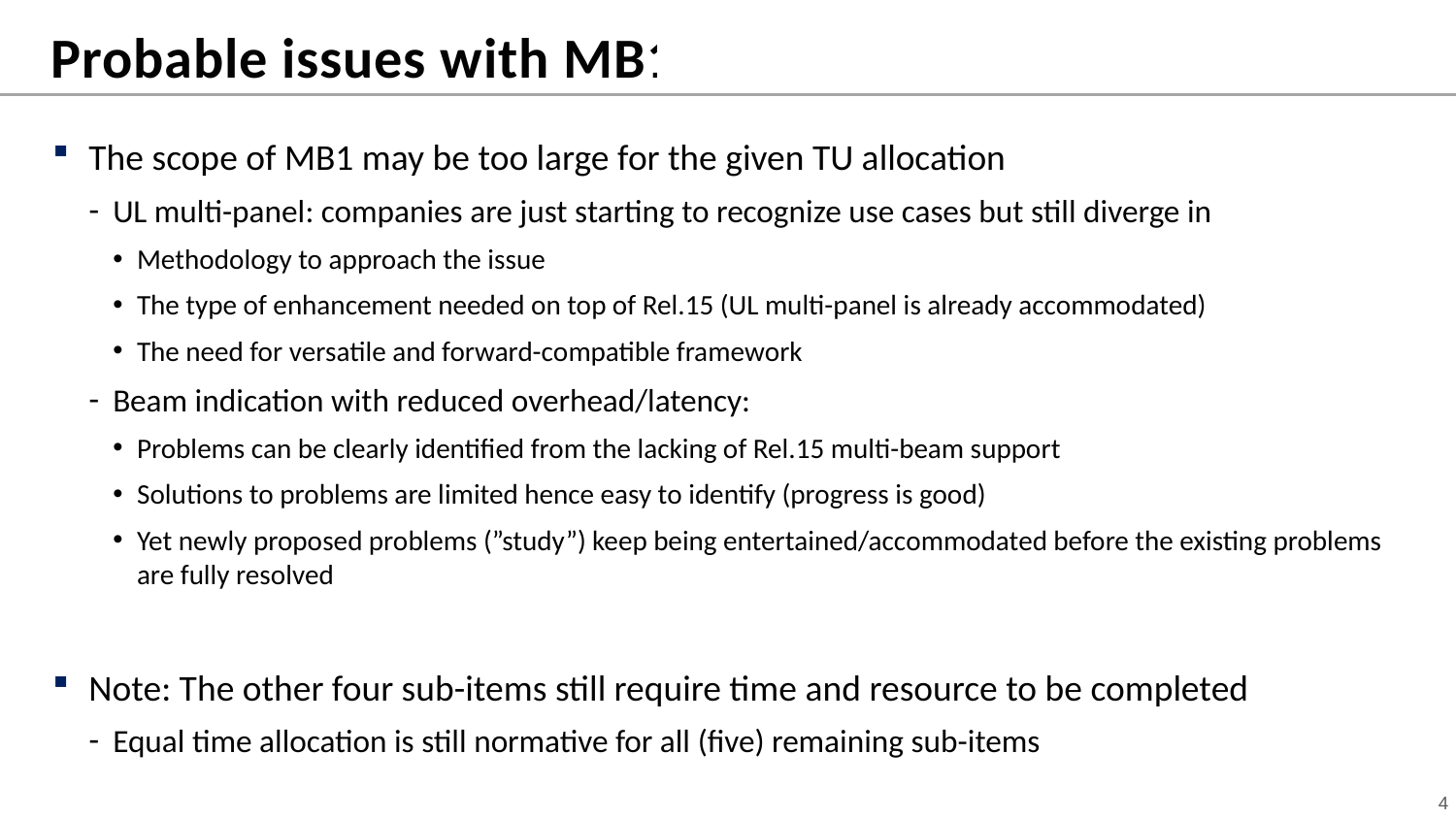

# Probable issues with MB1
The scope of MB1 may be too large for the given TU allocation
UL multi-panel: companies are just starting to recognize use cases but still diverge in
Methodology to approach the issue
The type of enhancement needed on top of Rel.15 (UL multi-panel is already accommodated)
The need for versatile and forward-compatible framework
Beam indication with reduced overhead/latency:
Problems can be clearly identified from the lacking of Rel.15 multi-beam support
Solutions to problems are limited hence easy to identify (progress is good)
Yet newly proposed problems (”study”) keep being entertained/accommodated before the existing problems are fully resolved

Note: The other four sub-items still require time and resource to be completed
Equal time allocation is still normative for all (five) remaining sub-items